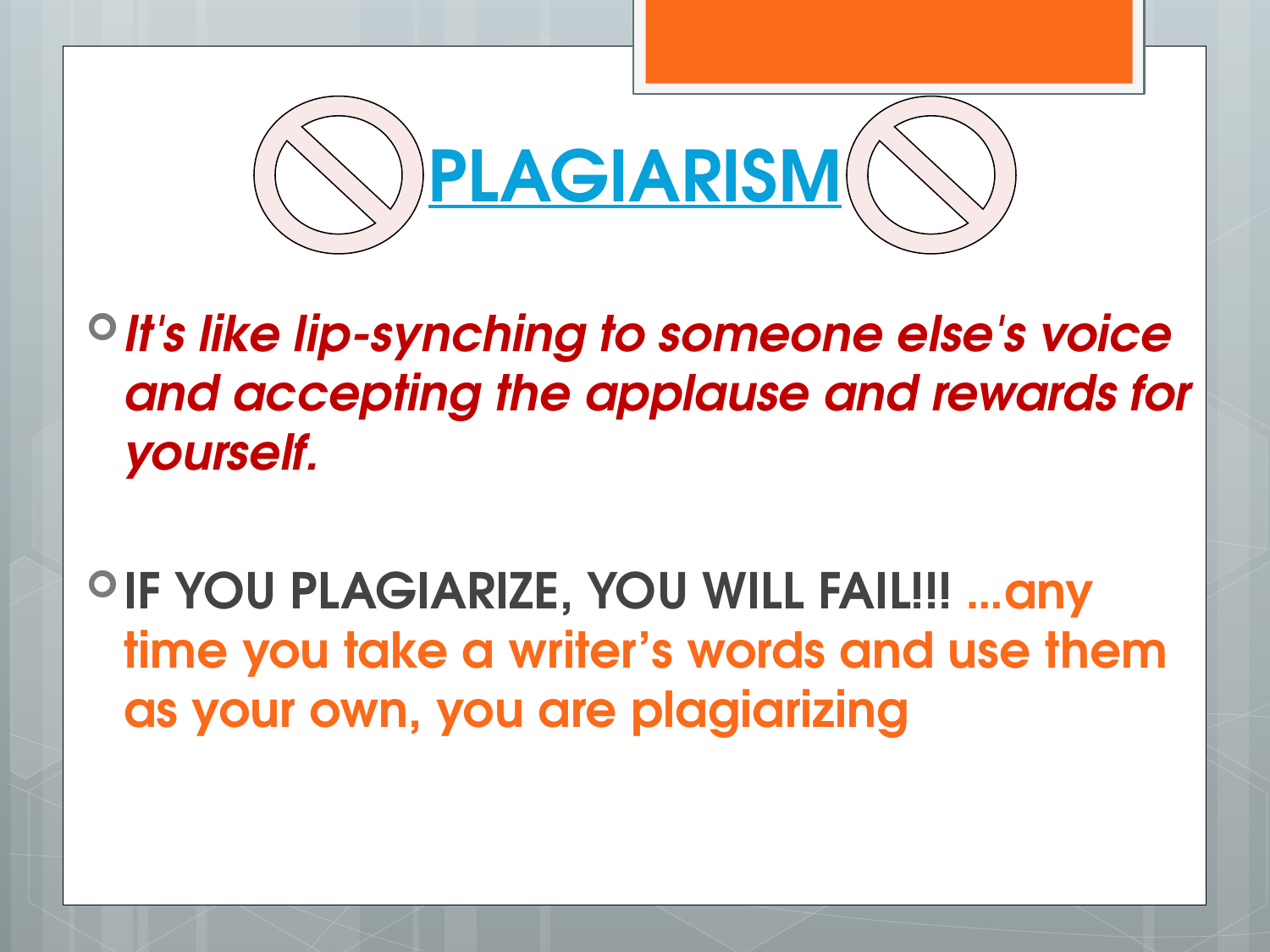

# PLAGIARISM

It's like lip-synching to someone else's voice and accepting the applause and rewards for yourself.

IF YOU PLAGIARIZE, YOU WILL FAIL!!! …any time you take a writer’s words and use them as your own, you are plagiarizing